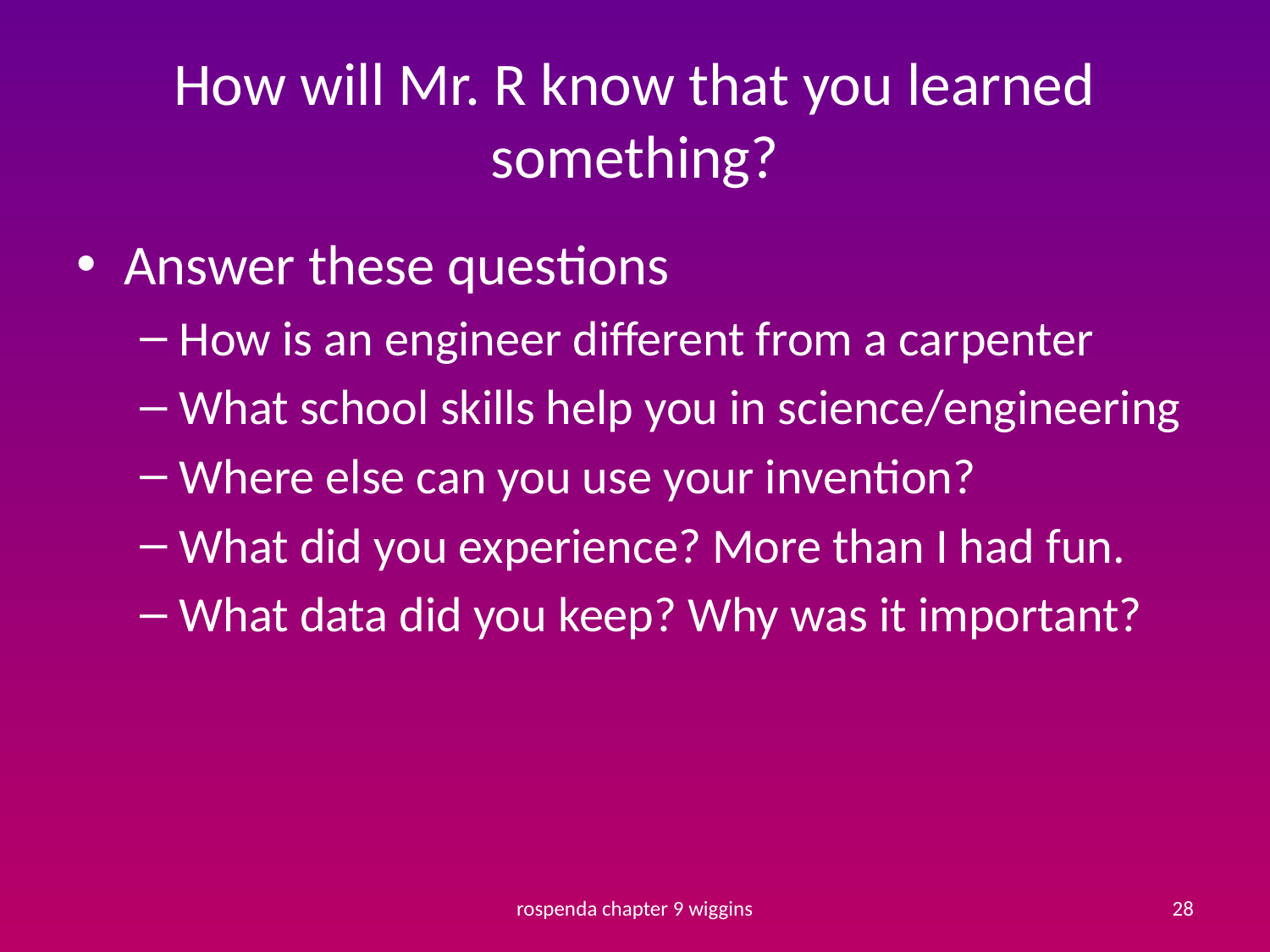

# How will Mr. R know that you learned something?
Answer these questions
How is an engineer different from a carpenter
What school skills help you in science/engineering
Where else can you use your invention?
What did you experience? More than I had fun.
What data did you keep? Why was it important?

rospenda chapter 9 wiggins
28